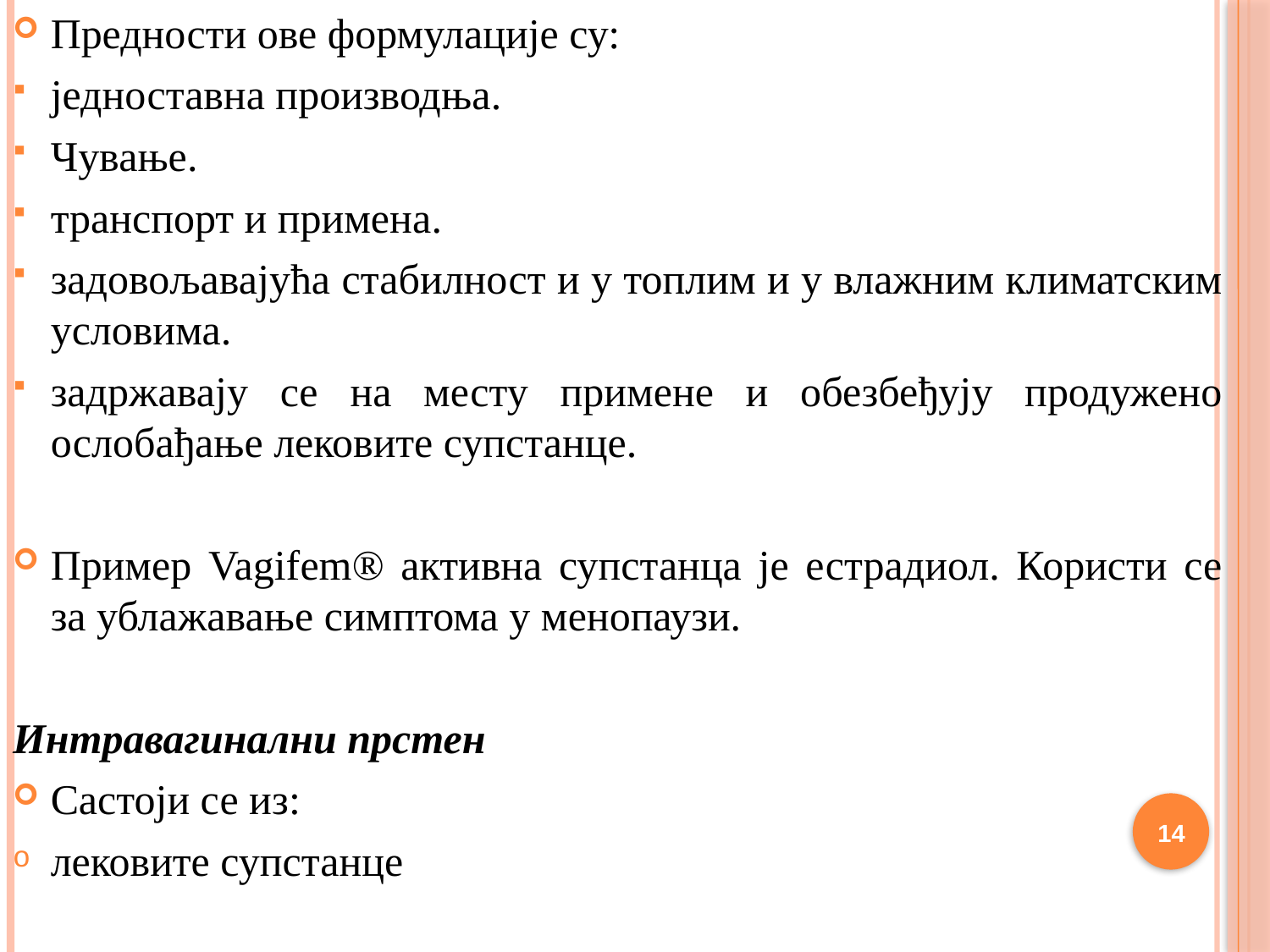

Предности ове формулације су:
једноставна производња.
Чување.
транспорт и примена.
задовољавајућа стабилност и у топлим и у влажним климатским условима.
задржавају се на месту примене и обезбеђују продужено ослобађање лековите супстанце.

Пример Vagifem® активна супстанца је естрадиол. Користи се за ублажавање симптома у менопаузи.

Интравагинални прстен
Састоји се из:
лековите супстанце
14